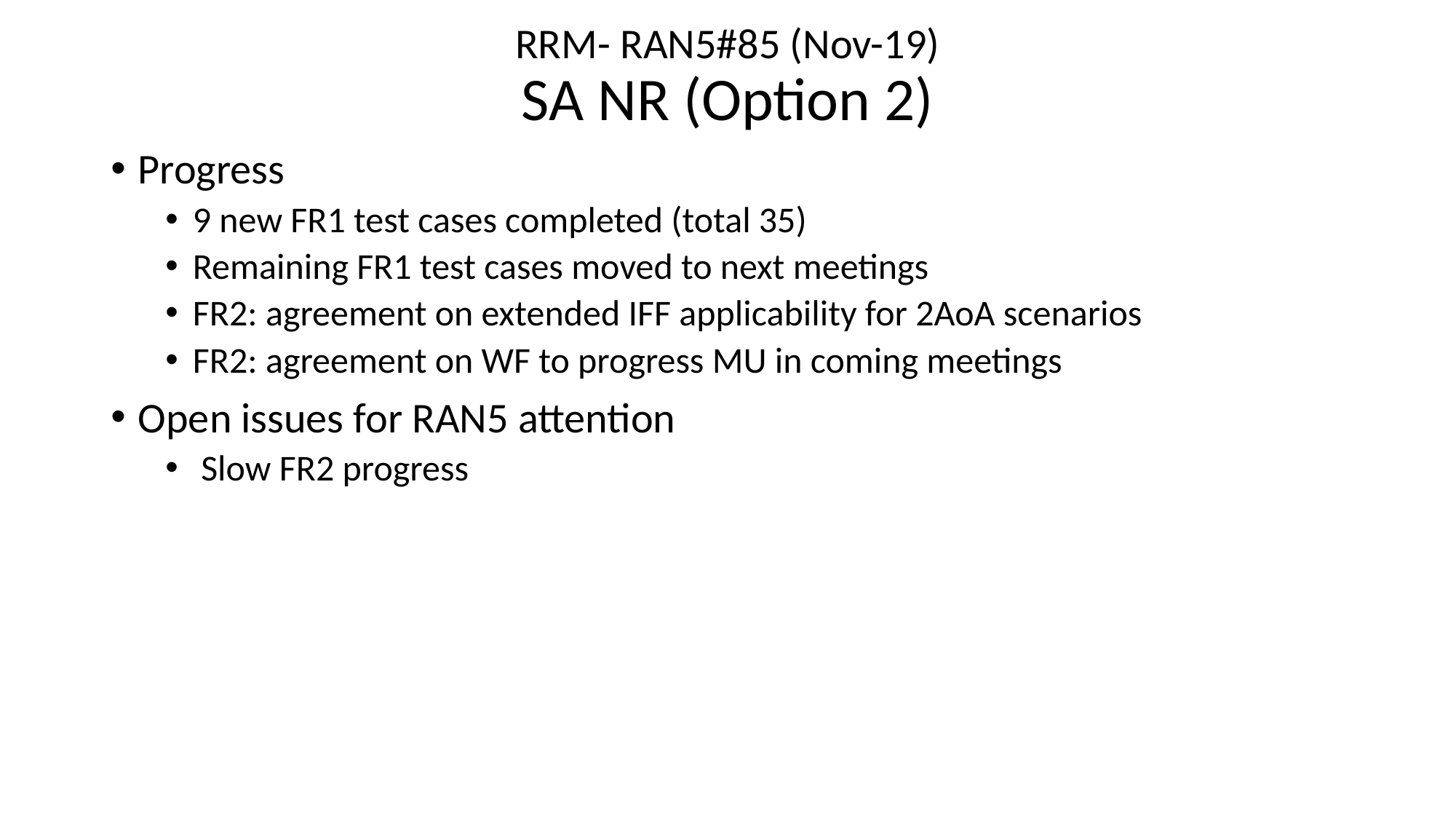

# RRM- RAN5#85 (Nov-19) SA NR (Option 2)
Progress
9 new FR1 test cases completed (total 35)
Remaining FR1 test cases moved to next meetings
FR2: agreement on extended IFF applicability for 2AoA scenarios
FR2: agreement on WF to progress MU in coming meetings
Open issues for RAN5 attention
 Slow FR2 progress